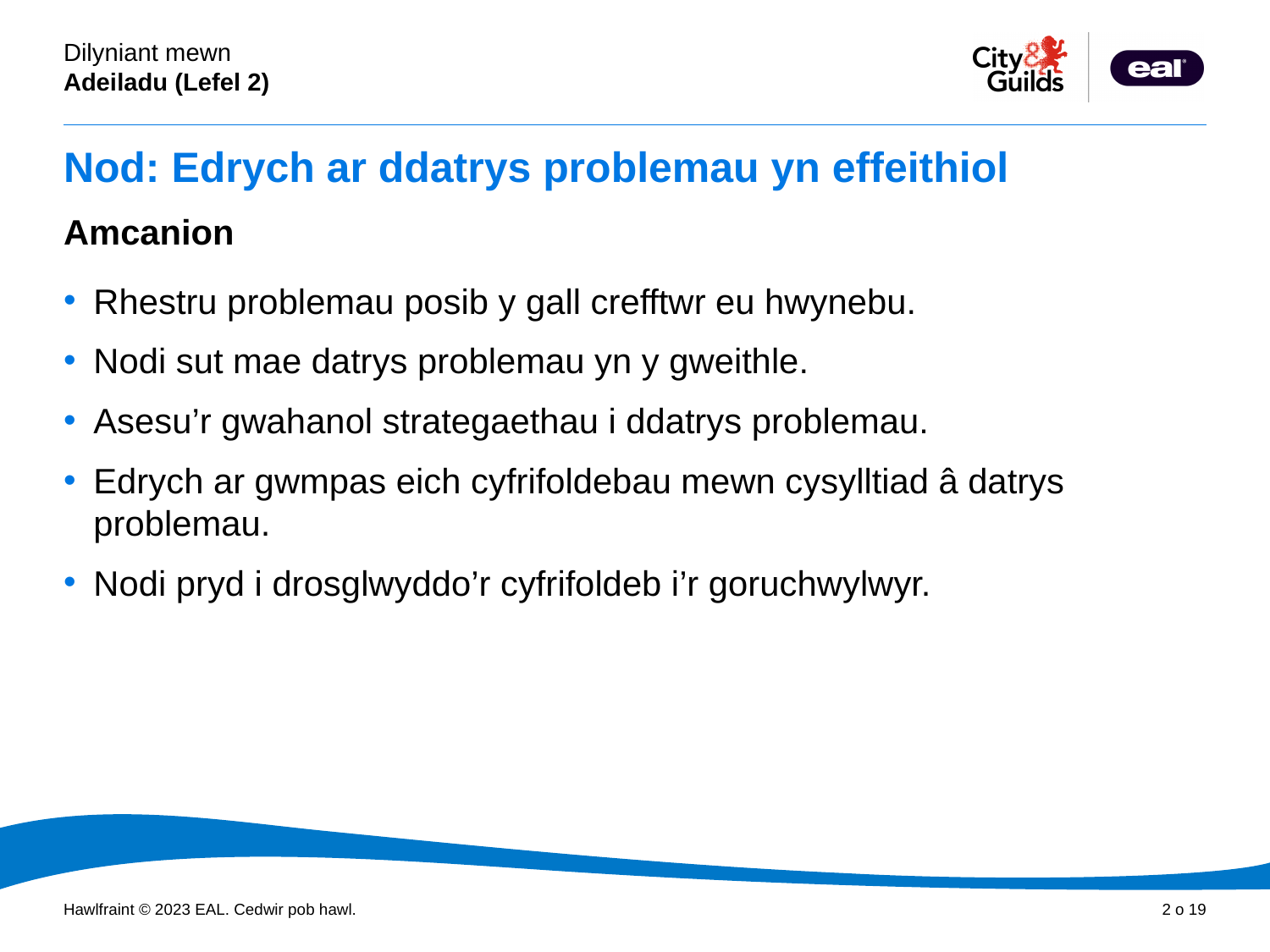

# Nod: Edrych ar ddatrys problemau yn effeithiol
Amcanion
Rhestru problemau posib y gall crefftwr eu hwynebu.
Nodi sut mae datrys problemau yn y gweithle.
Asesu’r gwahanol strategaethau i ddatrys problemau.
Edrych ar gwmpas eich cyfrifoldebau mewn cysylltiad â datrys problemau.
Nodi pryd i drosglwyddo’r cyfrifoldeb i’r goruchwylwyr.